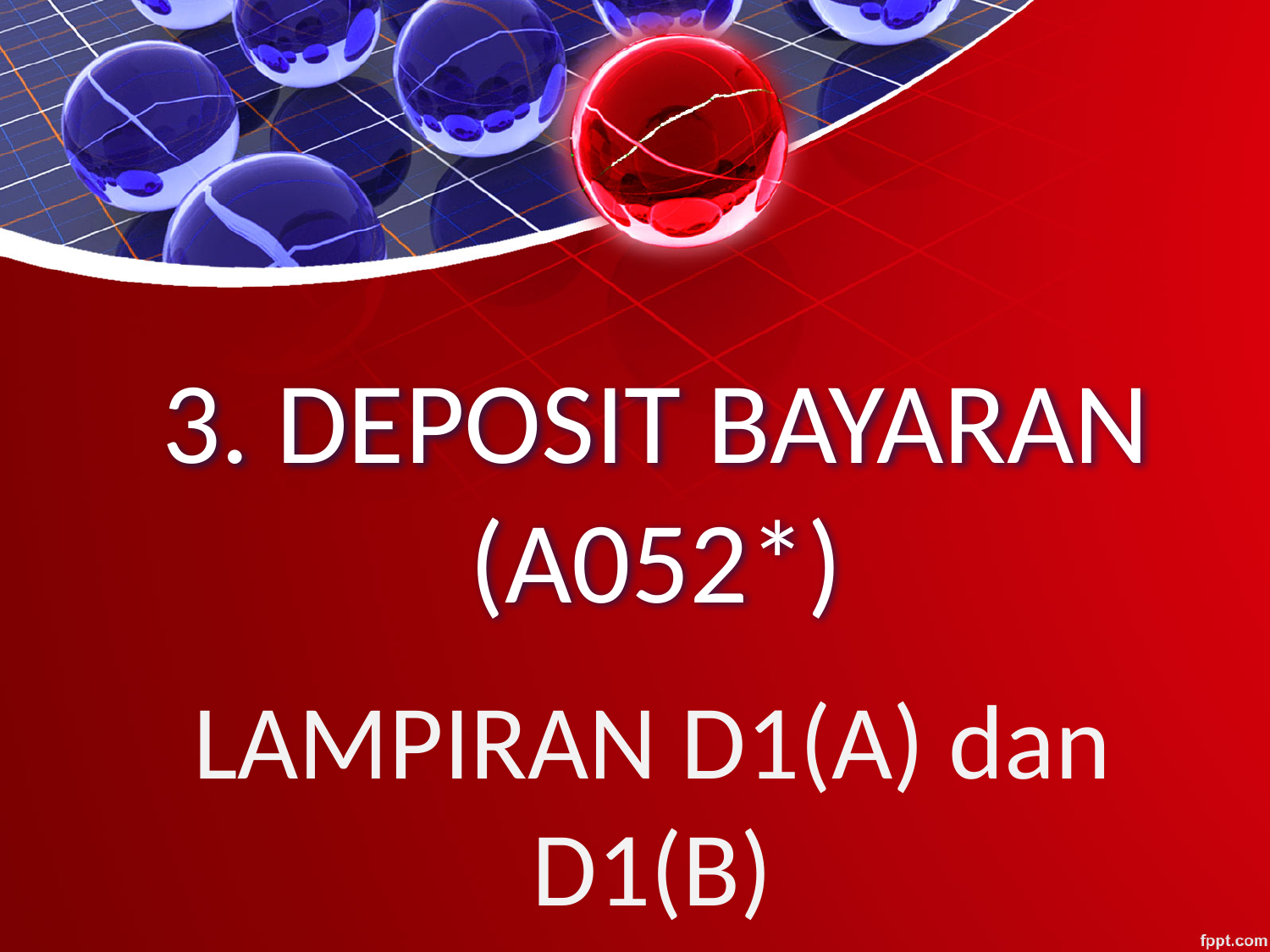

# 3. DEPOSIT BAYARAN (A052*)
LAMPIRAN D1(A) dan D1(B)